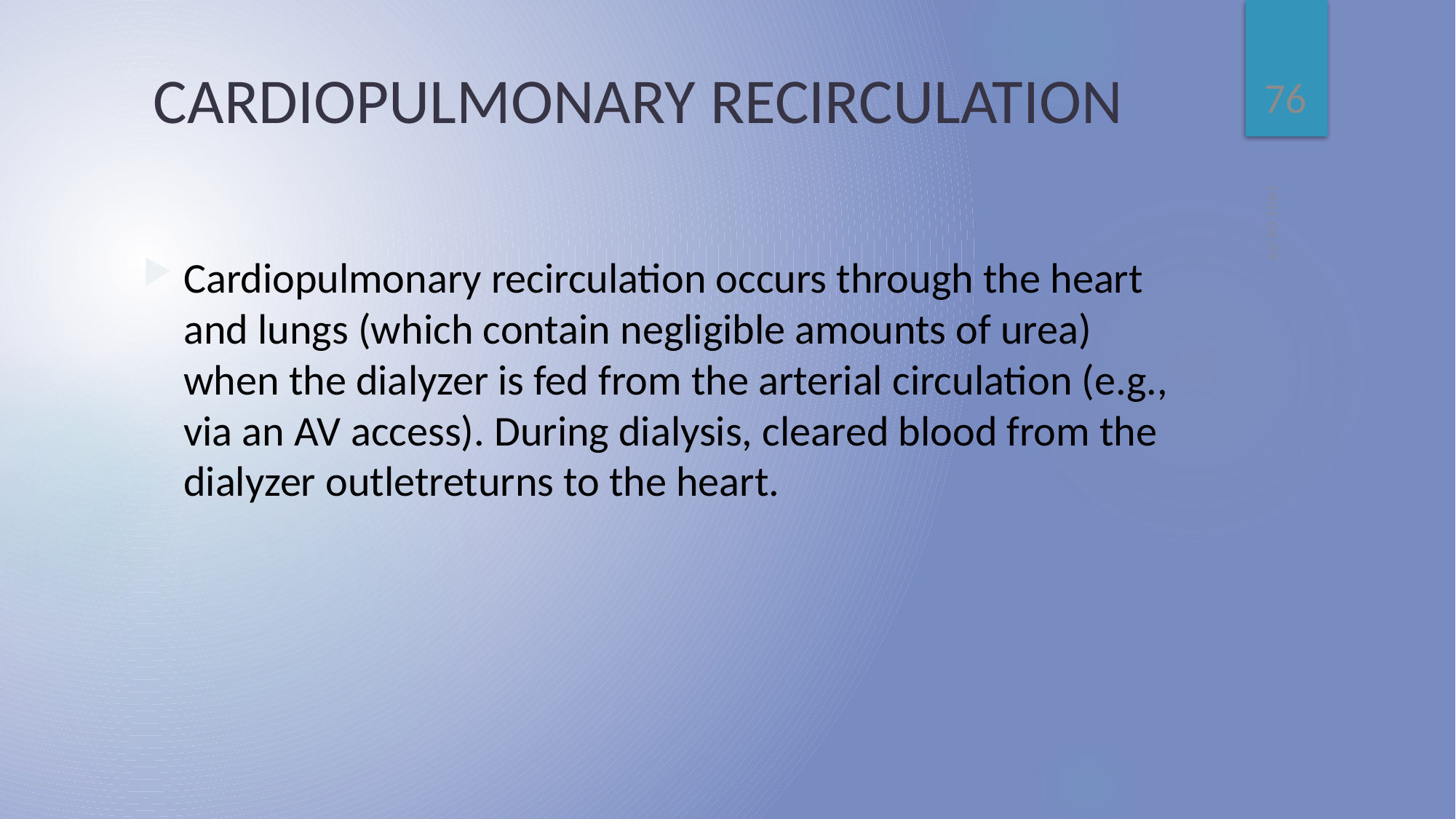

76
# CARDIOPULMONARY RECIRCULATION
1401.04.09
Cardiopulmonary recirculation occurs through the heart and lungs (which contain negligible amounts of urea) when the dialyzer is fed from the arterial circulation (e.g., via an AV access). During dialysis, cleared blood from the dialyzer outletreturns to the heart.